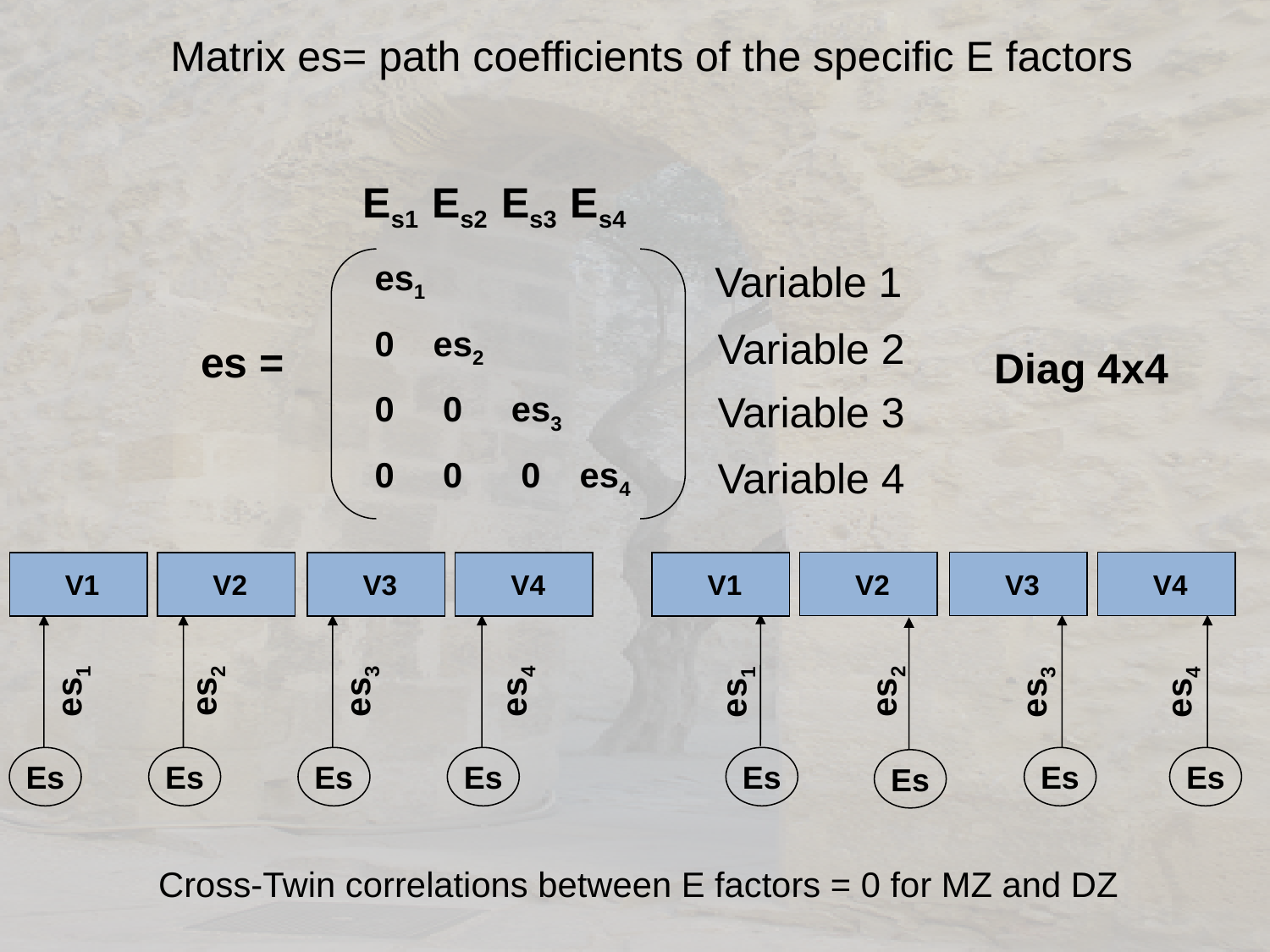

Matrix es= path coefficients of the specific E factors
  Es1  Es2  Es3  Es4

es1
0    es2
0     0     es3
0     0      0    es4

Variable 1
Variable 2
es =
Diag 4x4
Variable 3
Variable 4
 V2
 V3
 V4
 V2
 V3
 V4
 V1
 V1

Es
Es
Es
Es
Es
Es
Es
Es
es2
es1
es3
es4
es2
es1
es3
es4
Cross-Twin correlations between E factors = 0 for MZ and DZ